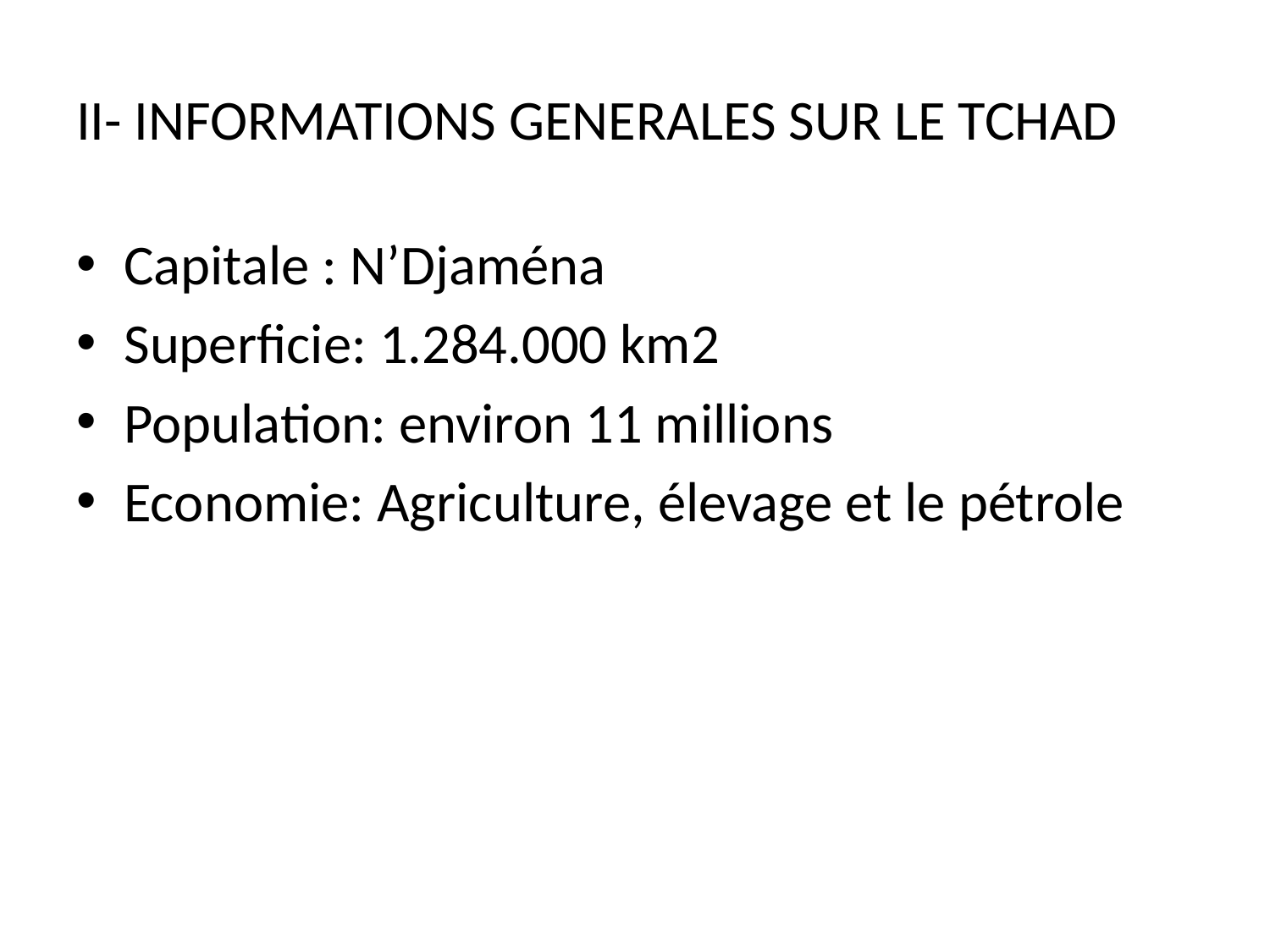

# II- INFORMATIONS GENERALES SUR LE TCHAD
Capitale : N’Djaména
Superficie: 1.284.000 km2
Population: environ 11 millions
Economie: Agriculture, élevage et le pétrole